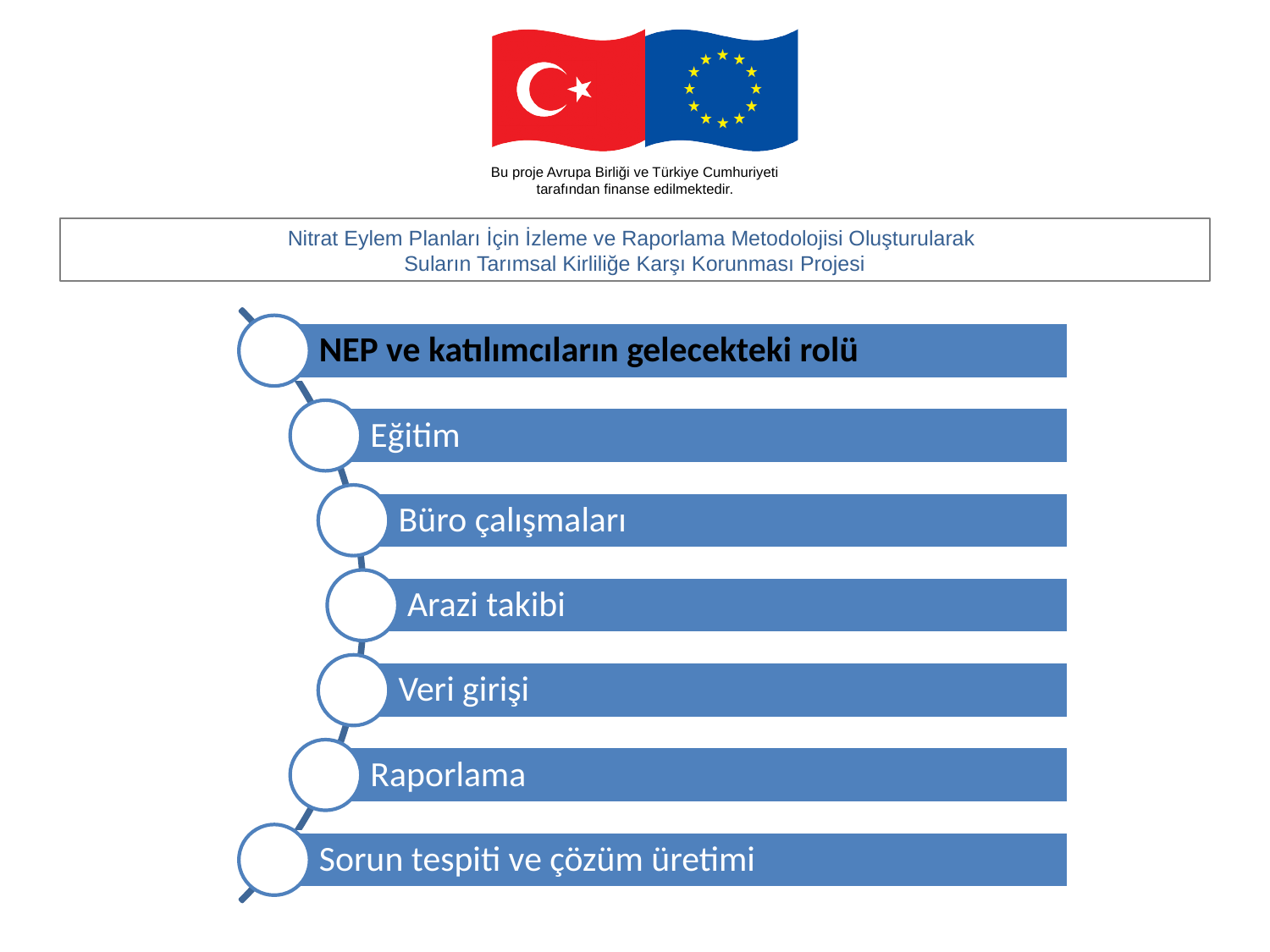

#
NEP ve katılımcıların gelecekteki rolü
Eğitim
Büro çalışmaları
Arazi takibi
Veri girişi
Raporlama
Sorun tespiti ve çözüm üretimi